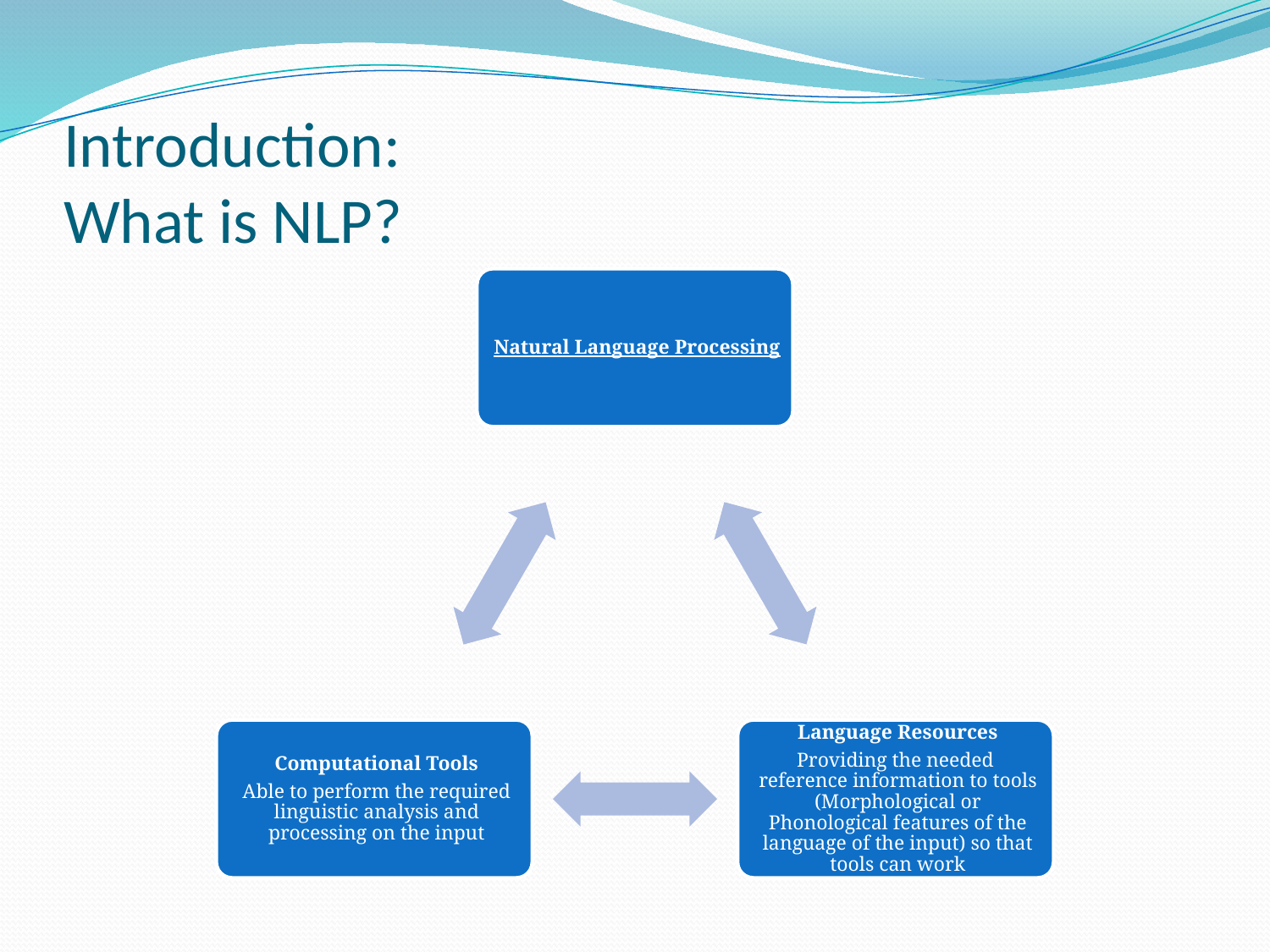

# Introduction: What is NLP?
Natural Language Processing

Language Resources
Providing the needed  reference information to tools (Morphological or Phonological features of the language of the input) so that tools can work

Computational Tools
Able to perform the required linguistic analysis and processing on the input